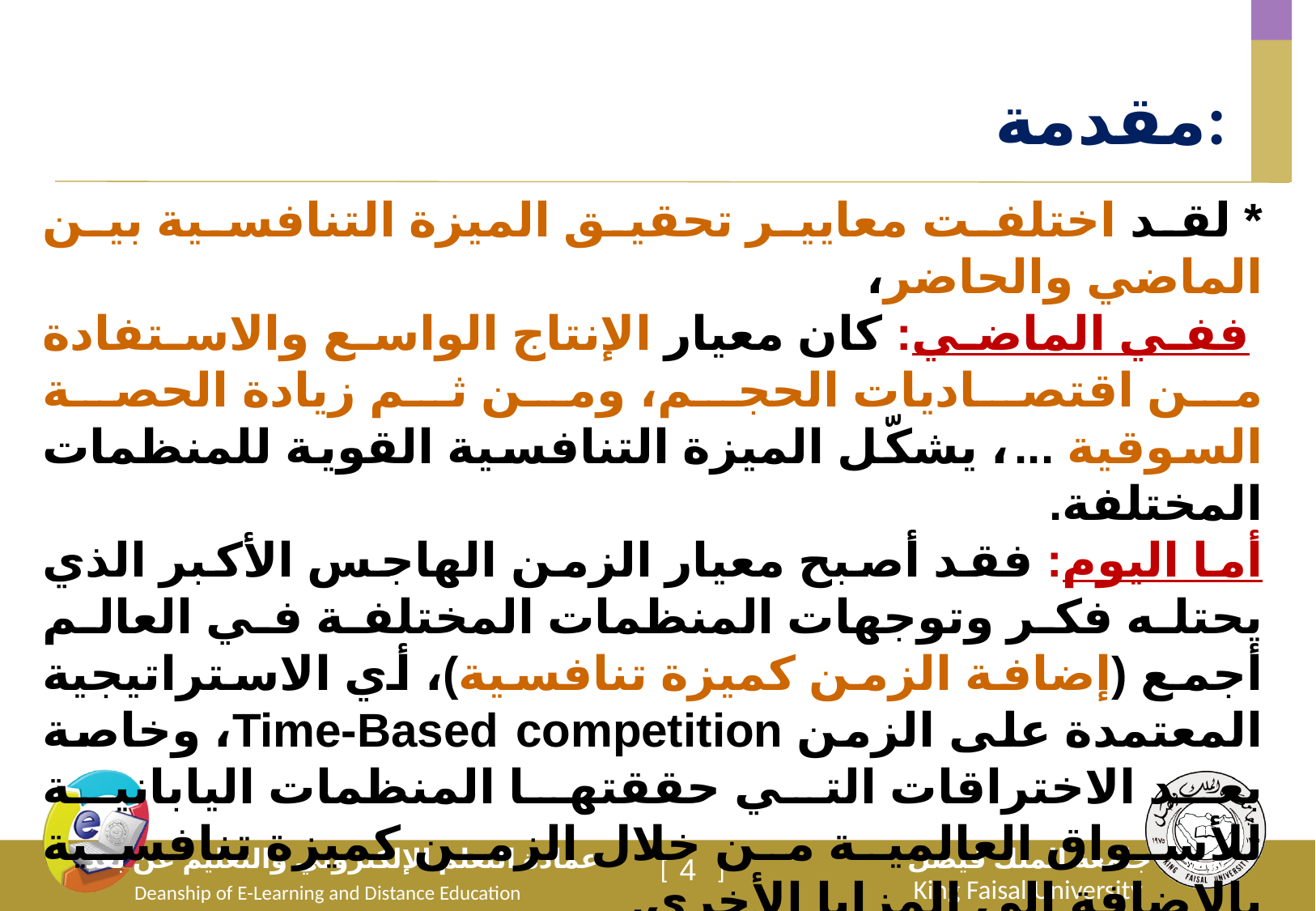

مقدمة:
* لقد اختلفت معايير تحقيق الميزة التنافسية بين الماضي والحاضر،
 ففي الماضي: كان معيار الإنتاج الواسع والاستفادة من اقتصاديات الحجم، ومن ثم زيادة الحصة السوقية ...، يشكّل الميزة التنافسية القوية للمنظمات المختلفة.
أما اليوم: فقد أصبح معيار الزمن الهاجس الأكبر الذي يحتله فكر وتوجهات المنظمات المختلفة في العالم أجمع (إضافة الزمن كميزة تنافسية)، أي الاستراتيجية المعتمدة على الزمن Time-Based competition، وخاصة بعد الاختراقات التي حققتها المنظمات اليابانية للأسواق العالمية من خلال الزمن كميزة تنافسية بالإضافة إلى المزايا الأخرى.

* أوجد التقدم التكنولوجي المرونة العالية في العمليات والأنشطة المختلفة للمنظمات (الاستفادة من الزمن)، حيث ظهر نظام الجدولة الفورية (Just - in - Time).